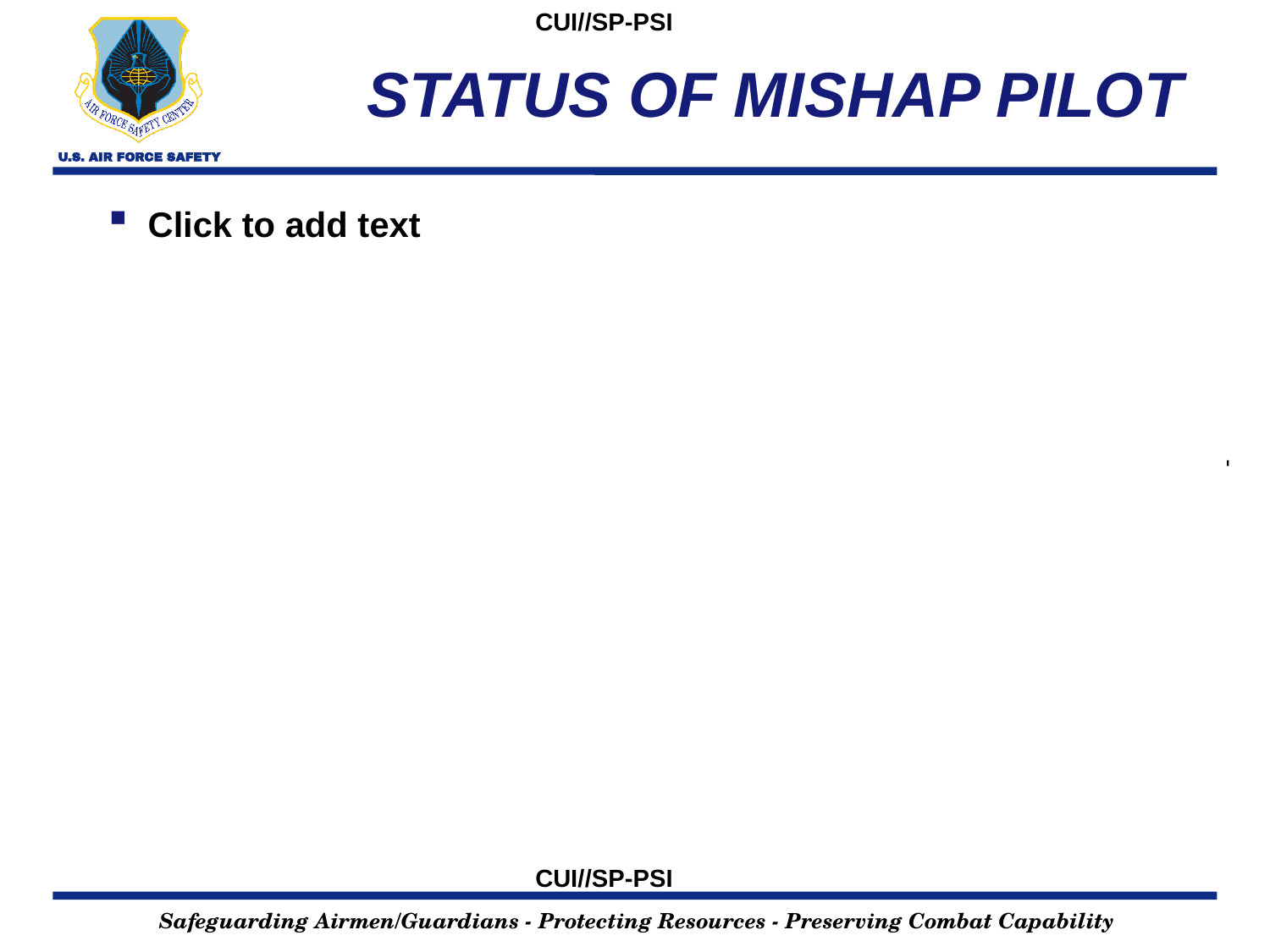

CUI//SP-PSI
# STATUS OF MISHAP PILOT
Click to add text

CUI//SP-PSI